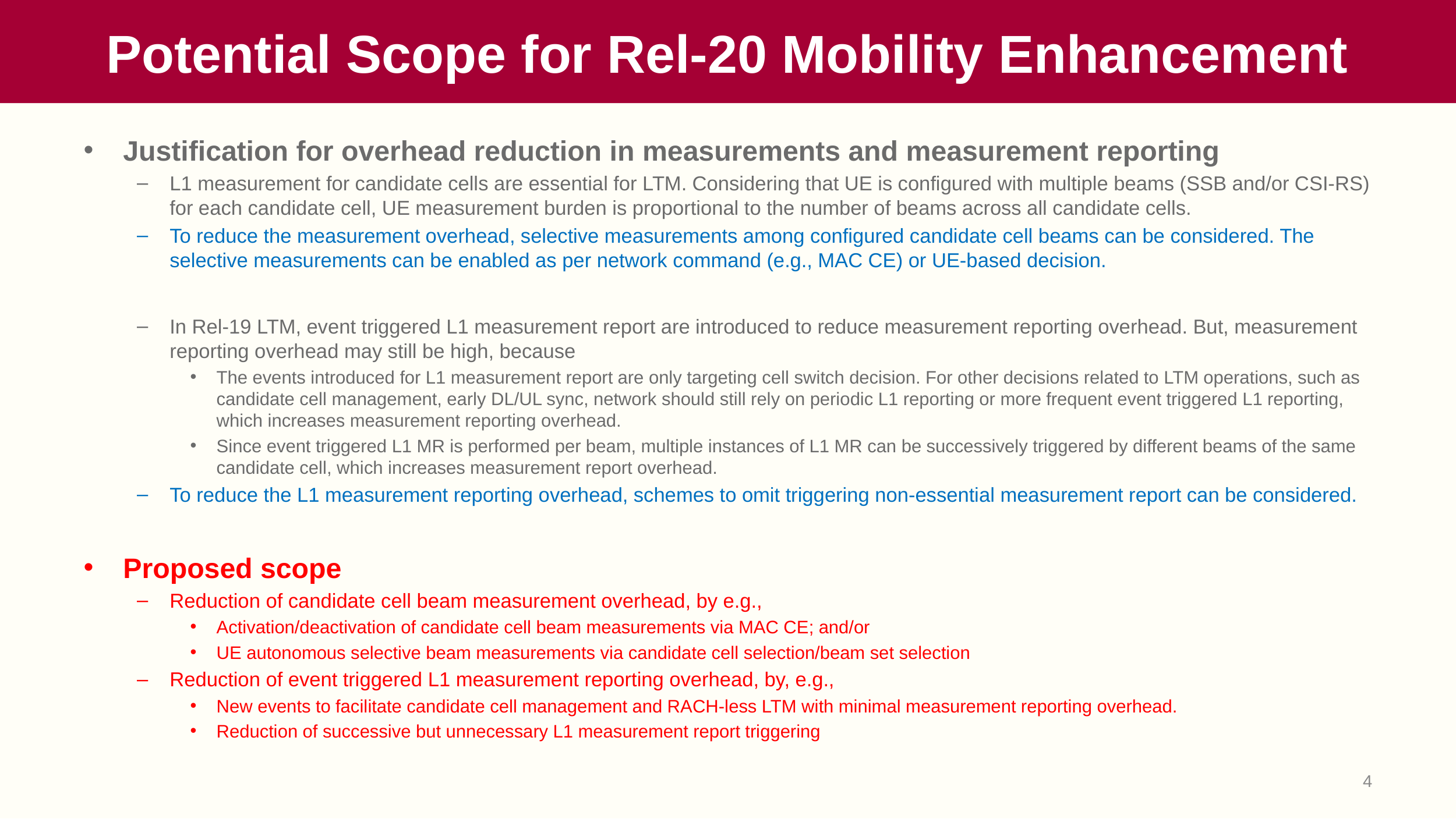

# Potential Scope for Rel-20 Mobility Enhancement
Justification for overhead reduction in measurements and measurement reporting
L1 measurement for candidate cells are essential for LTM. Considering that UE is configured with multiple beams (SSB and/or CSI-RS) for each candidate cell, UE measurement burden is proportional to the number of beams across all candidate cells.
To reduce the measurement overhead, selective measurements among configured candidate cell beams can be considered. The selective measurements can be enabled as per network command (e.g., MAC CE) or UE-based decision.

In Rel-19 LTM, event triggered L1 measurement report are introduced to reduce measurement reporting overhead. But, measurement reporting overhead may still be high, because
The events introduced for L1 measurement report are only targeting cell switch decision. For other decisions related to LTM operations, such as candidate cell management, early DL/UL sync, network should still rely on periodic L1 reporting or more frequent event triggered L1 reporting, which increases measurement reporting overhead.
Since event triggered L1 MR is performed per beam, multiple instances of L1 MR can be successively triggered by different beams of the same candidate cell, which increases measurement report overhead.
To reduce the L1 measurement reporting overhead, schemes to omit triggering non-essential measurement report can be considered.

Proposed scope
Reduction of candidate cell beam measurement overhead, by e.g.,
Activation/deactivation of candidate cell beam measurements via MAC CE; and/or
UE autonomous selective beam measurements via candidate cell selection/beam set selection
Reduction of event triggered L1 measurement reporting overhead, by, e.g.,
New events to facilitate candidate cell management and RACH-less LTM with minimal measurement reporting overhead.
Reduction of successive but unnecessary L1 measurement report triggering
4